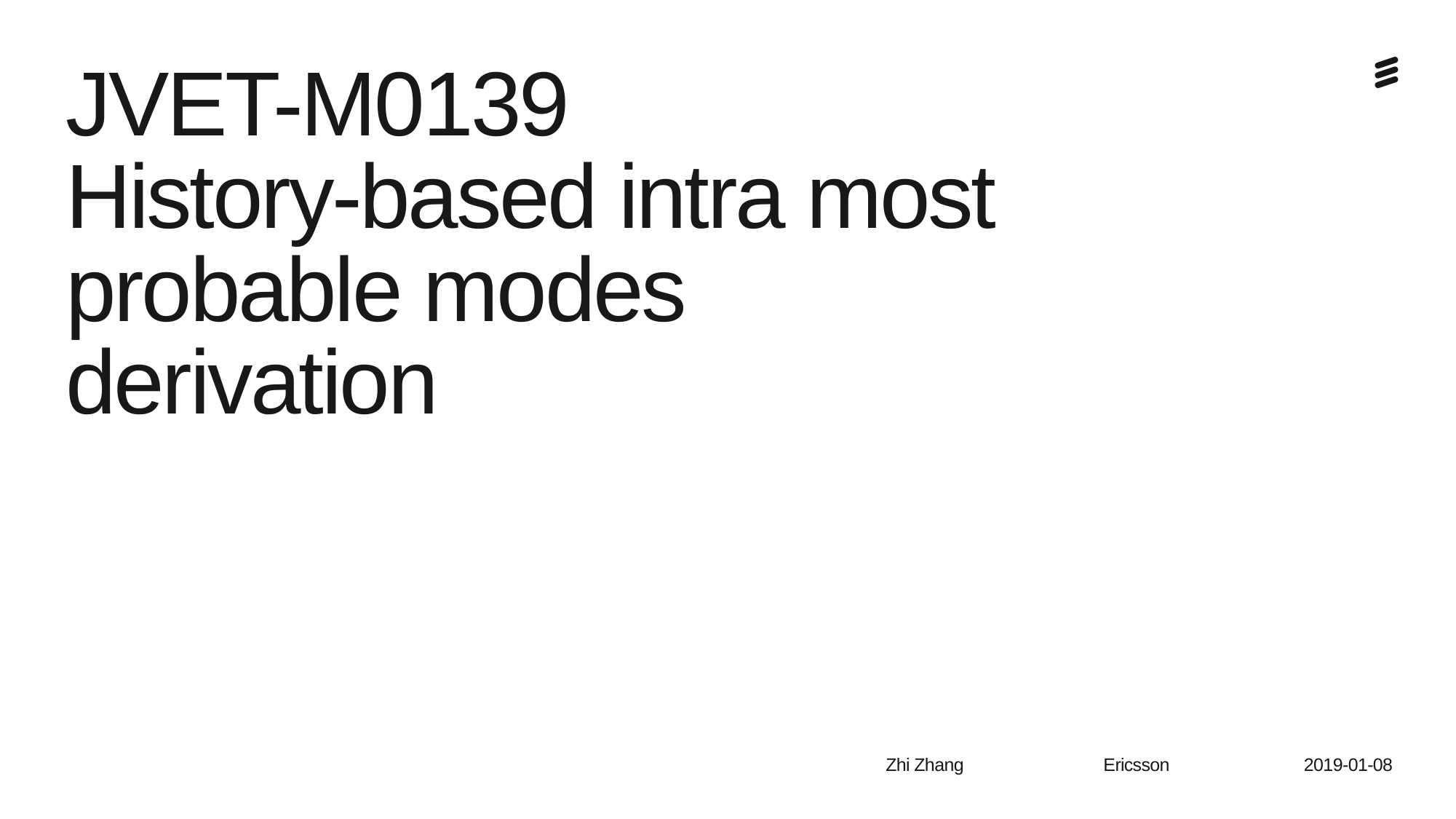

# JVET-M0139 History-based intra most probable modes derivation

Ericsson
2019-01-08
Zhi Zhang